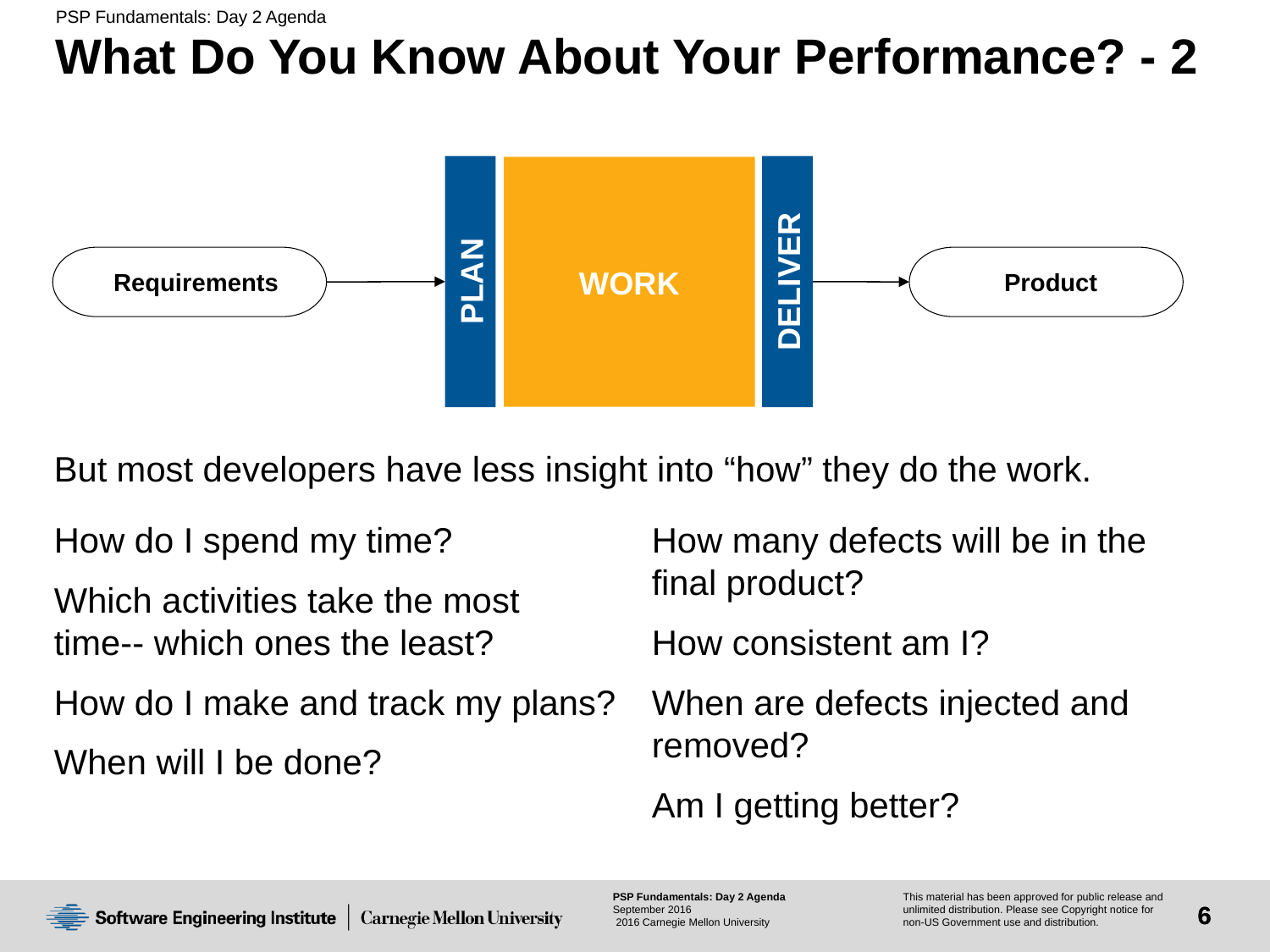

# What Do You Know About Your Performance? - 2
WORK
PLAN
DELIVER

Requirements

Product
But most developers have less insight into “how” they do the work.
How do I spend my time?
Which activities take the most time-- which ones the least?
How do I make and track my plans?
When will I be done?
How many defects will be in the final product?
How consistent am I?
When are defects injected and removed?
Am I getting better?